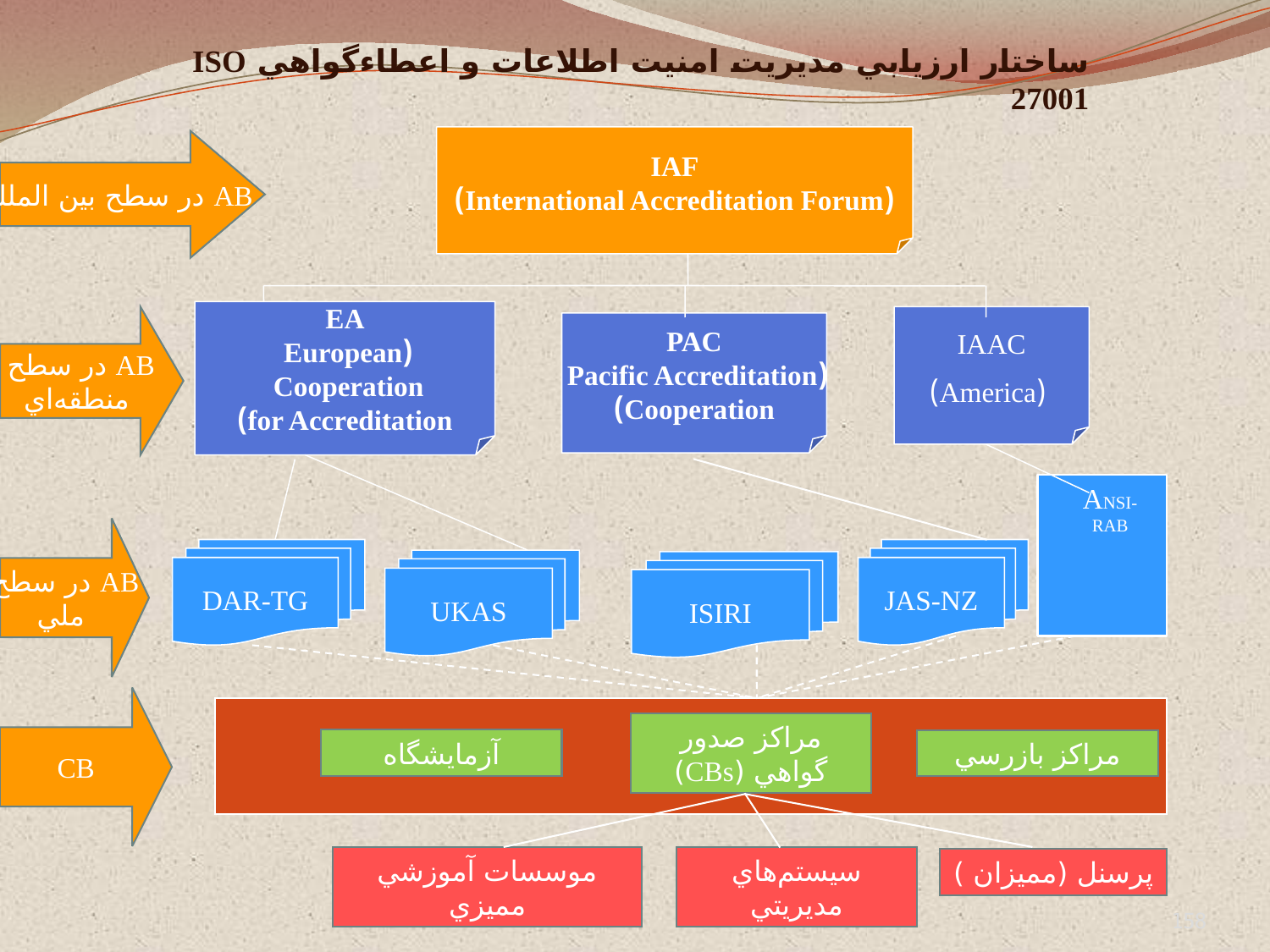

# ساختار ارزيابي مديريت امنيت اطلاعات و اعطاءگواهي ISO 27001
AB در سطح بين المللي
IAF
(International Accreditation Forum)

AB در سطح
 منطقه‌اي
EA
(European
Cooperation
for Accreditation)
IAAC
 (America)
PAC
(Pacific Accreditation
Cooperation)

ANSI-RAB

AB در سطح
 ملي
DAR-TG
JAS-NZ
UKAS
ISIRI

CB

مراکز صدور گواهي (CBs)
آزمايشگاه
مراکز بازرسي

موسسات آموزشي مميزي
سيستم‌هاي مديريتي
پرسنل (مميزان )
158